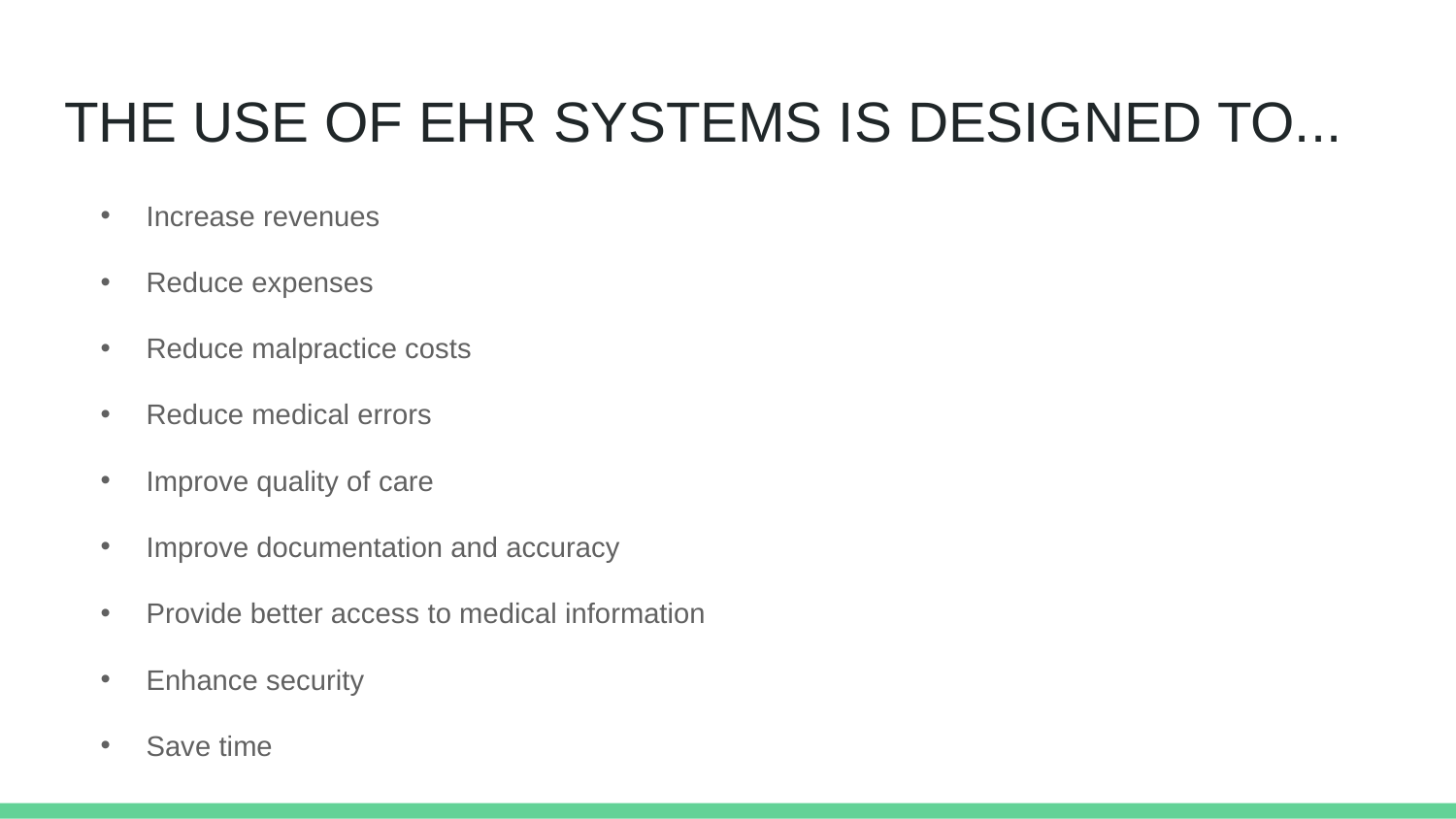

# THE USE OF EHR SYSTEMS IS DESIGNED TO...
Increase revenues
Reduce expenses
Reduce malpractice costs
Reduce medical errors
Improve quality of care
Improve documentation and accuracy
Provide better access to medical information
Enhance security
Save time